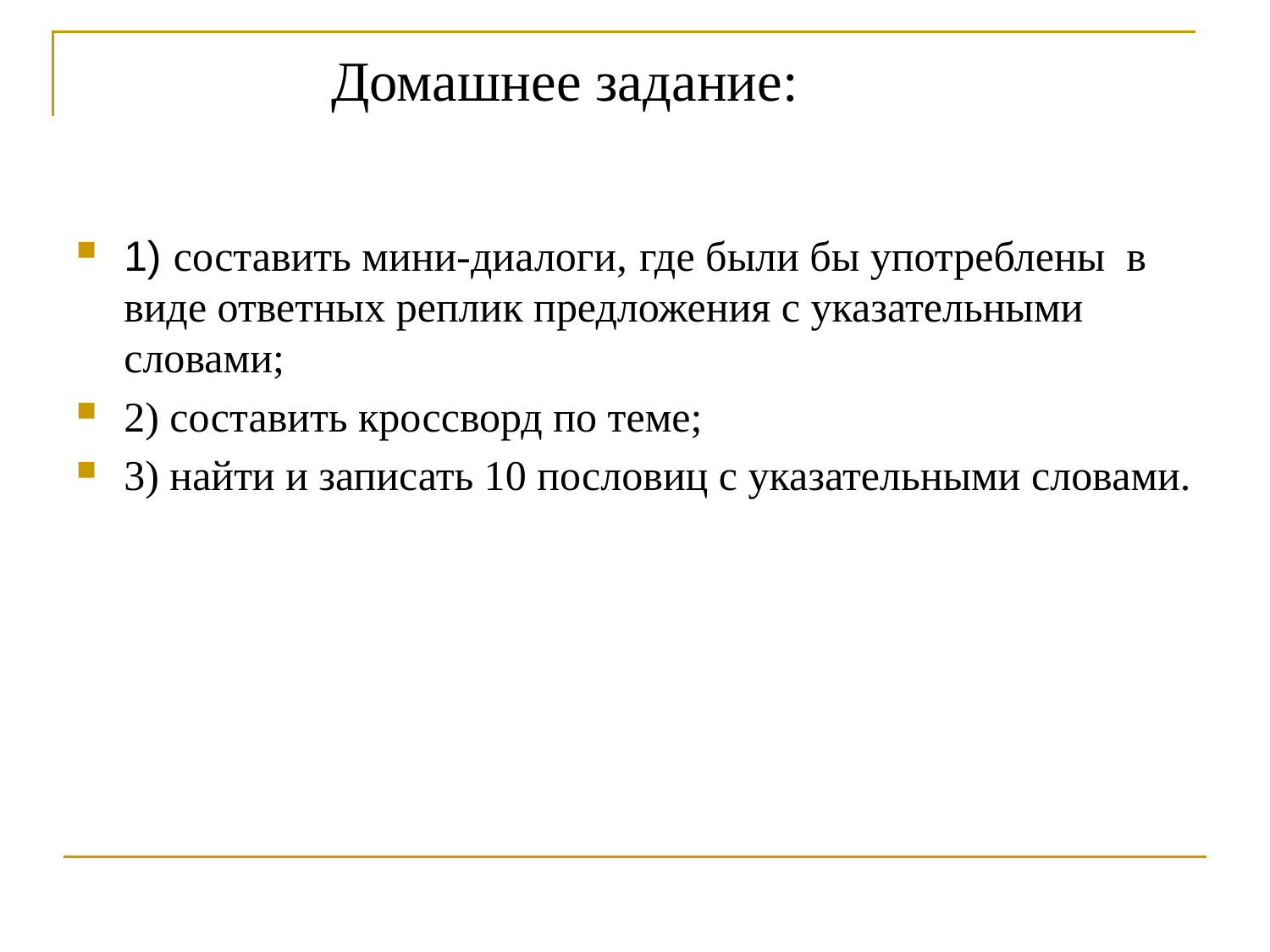

# Домашнее задание:
1) составить мини-диалоги, где были бы употреблены  в виде ответных реплик предложения с указательными словами;
2) составить кроссворд по теме;
3) найти и записать 10 пословиц с указательными словами.